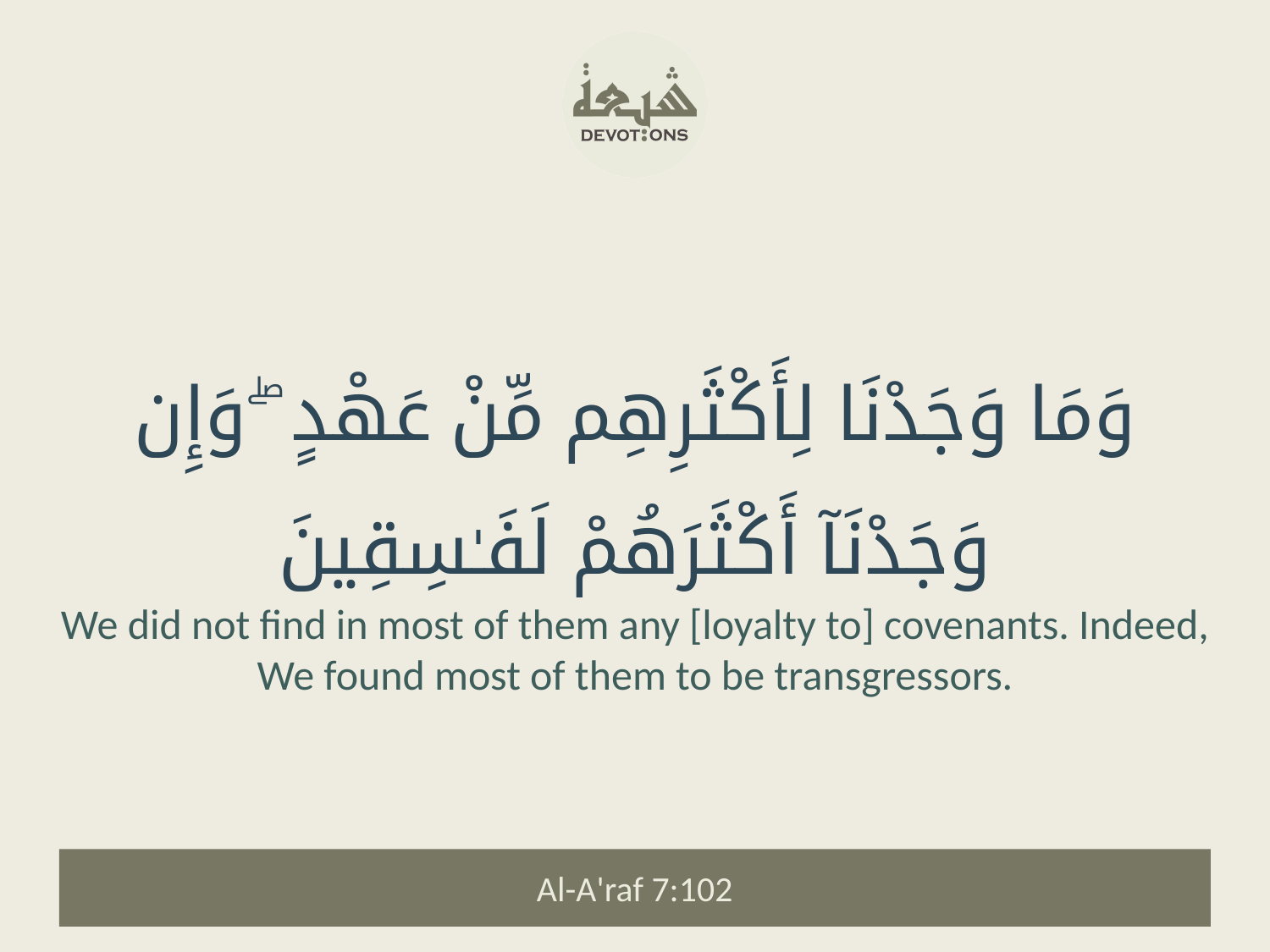

وَمَا وَجَدْنَا لِأَكْثَرِهِم مِّنْ عَهْدٍ ۖ وَإِن وَجَدْنَآ أَكْثَرَهُمْ لَفَـٰسِقِينَ
We did not find in most of them any [loyalty to] covenants. Indeed, We found most of them to be transgressors.
Al-A'raf 7:102